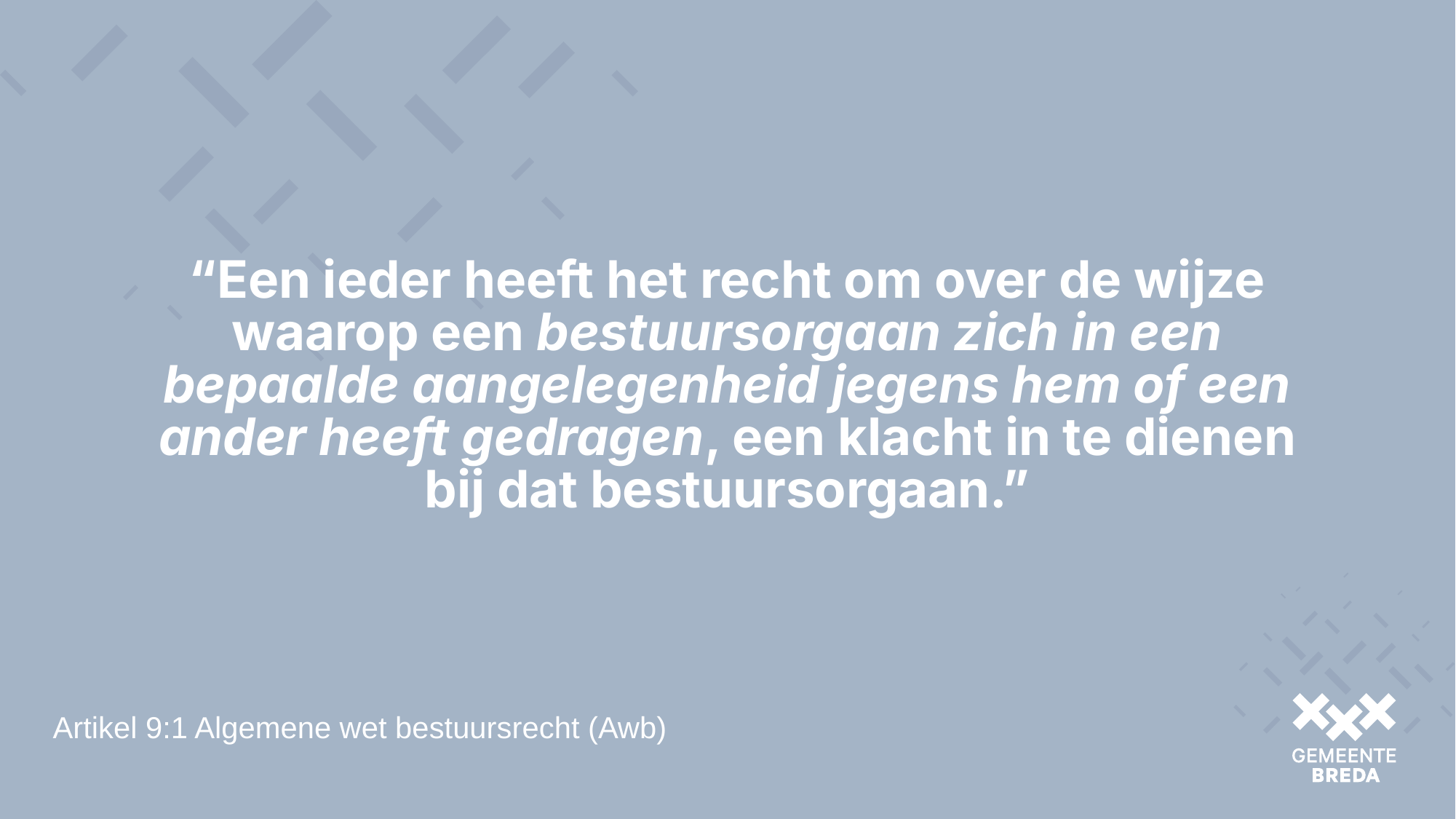

# “Een ieder heeft het recht om over de wijze waarop een bestuursorgaan zich in een bepaalde aangelegenheid jegens hem of een ander heeft gedragen, een klacht in te dienen bij dat bestuursorgaan.”
Artikel 9:1 Algemene wet bestuursrecht (Awb)